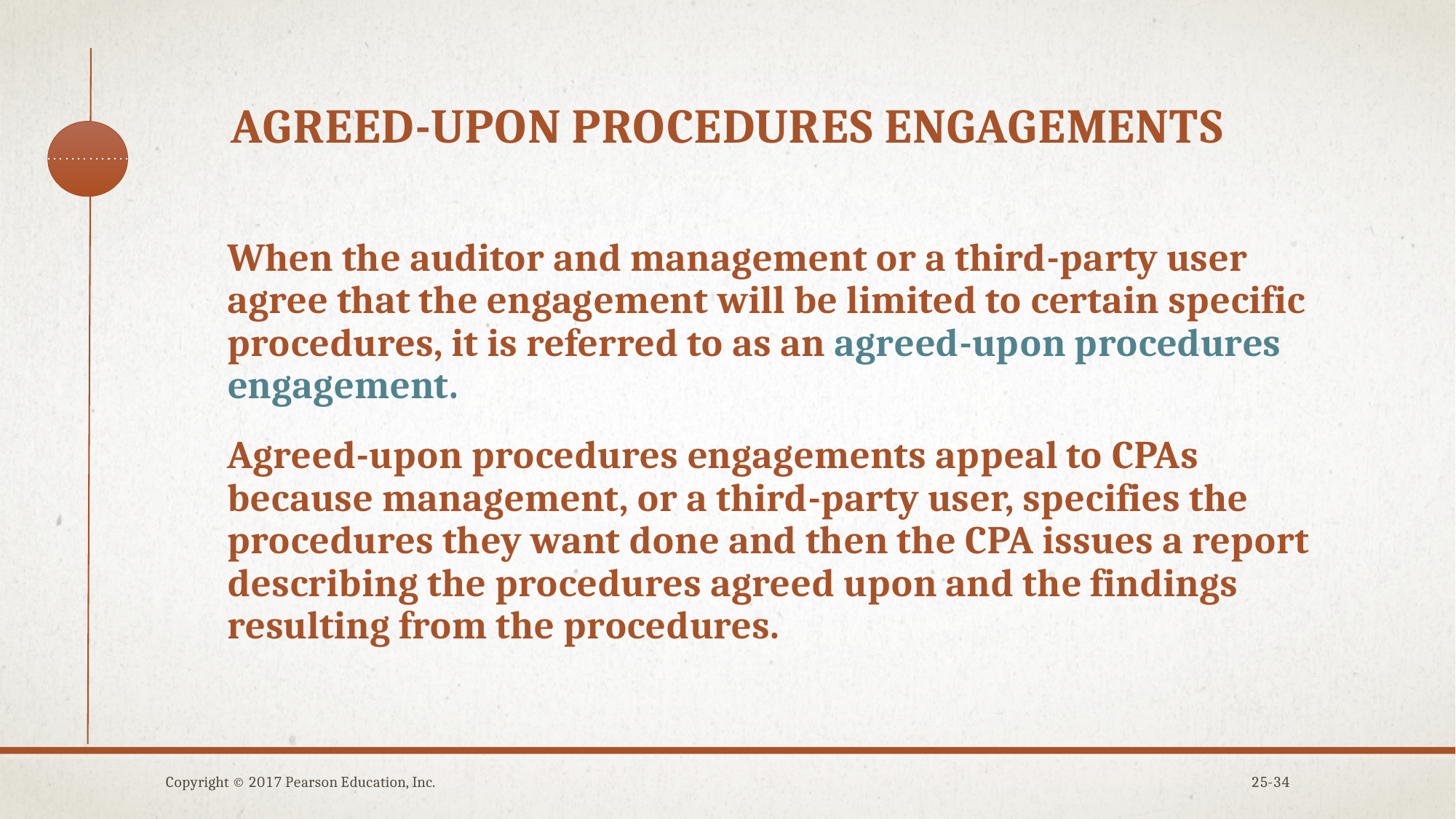

# Agreed-upon procedures engagements

When the auditor and management or a third-party user agree that the engagement will be limited to certain specific procedures, it is referred to as an agreed-upon procedures engagement.
Agreed-upon procedures engagements appeal to CPAs because management, or a third-party user, specifies the procedures they want done and then the CPA issues a report describing the procedures agreed upon and the findings resulting from the procedures.
Copyright © 2017 Pearson Education, Inc.
25-34